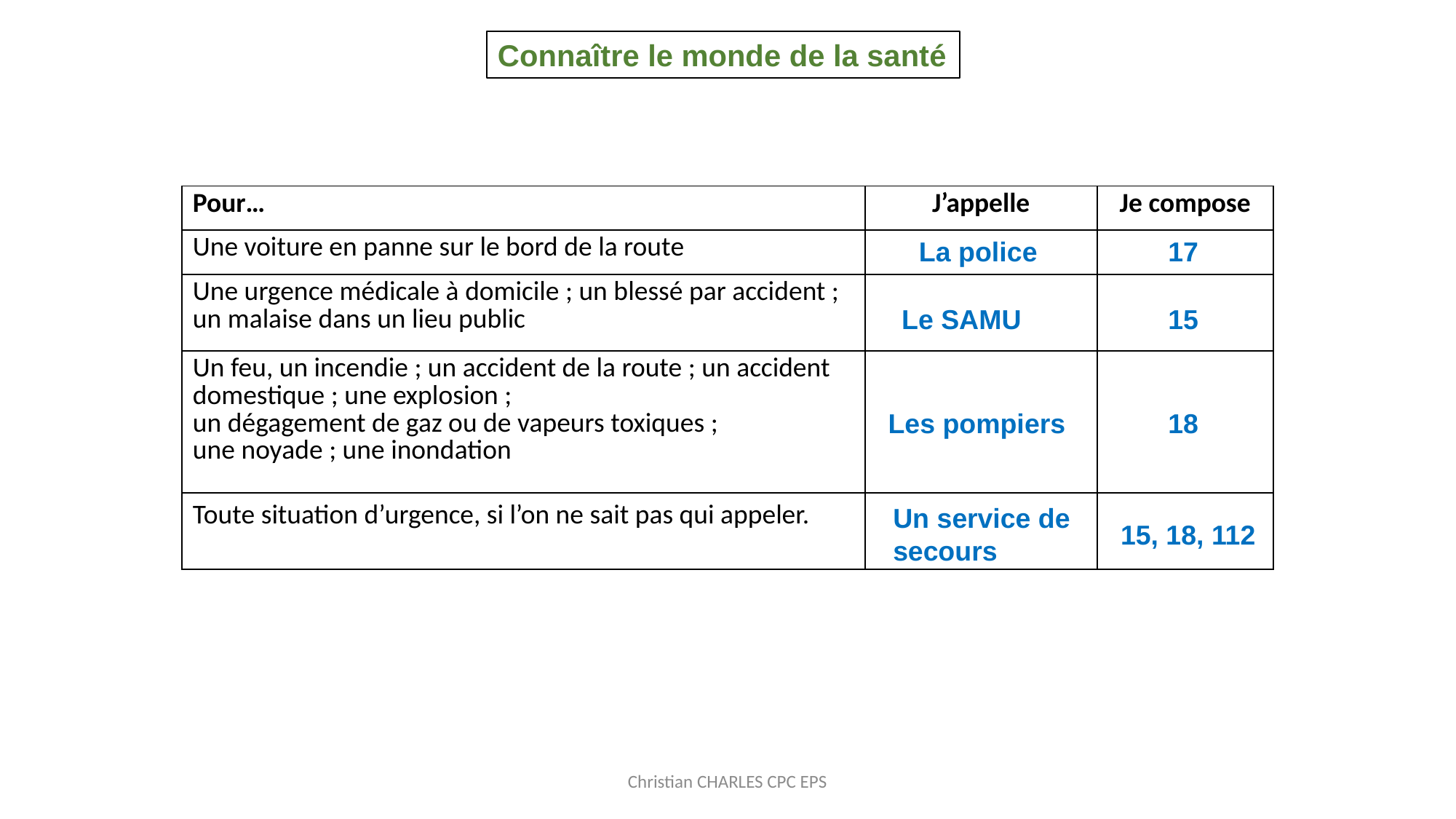

Connaître le monde de la santé
| Pour… | J’appelle | Je compose |
| --- | --- | --- |
| Une voiture en panne sur le bord de la route |  |  |
| Une urgence médicale à domicile ; un blessé par accident ; un malaise dans un lieu public |  |  |
| Un feu, un incendie ; un accident de la route ; un accident domestique ; une explosion ; un dégagement de gaz ou de vapeurs toxiques ; une noyade ; une inondation |  |  |
| Toute situation d’urgence, si l’on ne sait pas qui appeler. |  |  |
La police
17
Le SAMU
15
Les pompiers
18
Un service de secours
15, 18, 112
Christian CHARLES CPC EPS